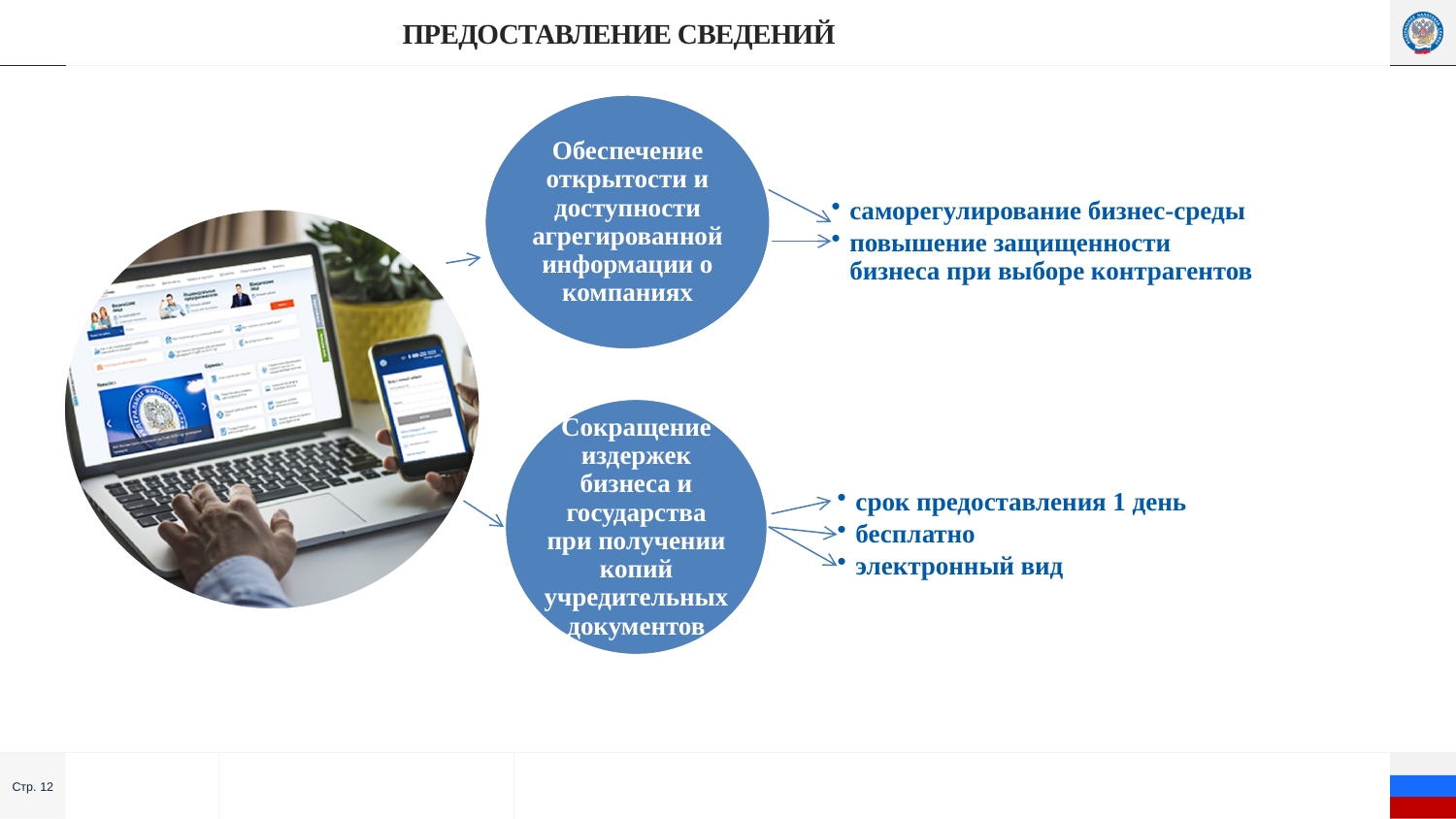

# Предоставление сведений

Обеспечение открытости и доступности агрегированной информации о компаниях

саморегулирование бизнес-среды
повышение защищенности бизнеса при выборе контрагентов

Сокращение издержек бизнеса и государства при получении копий учредительных документов

срок предоставления 1 день
бесплатно
электронный вид